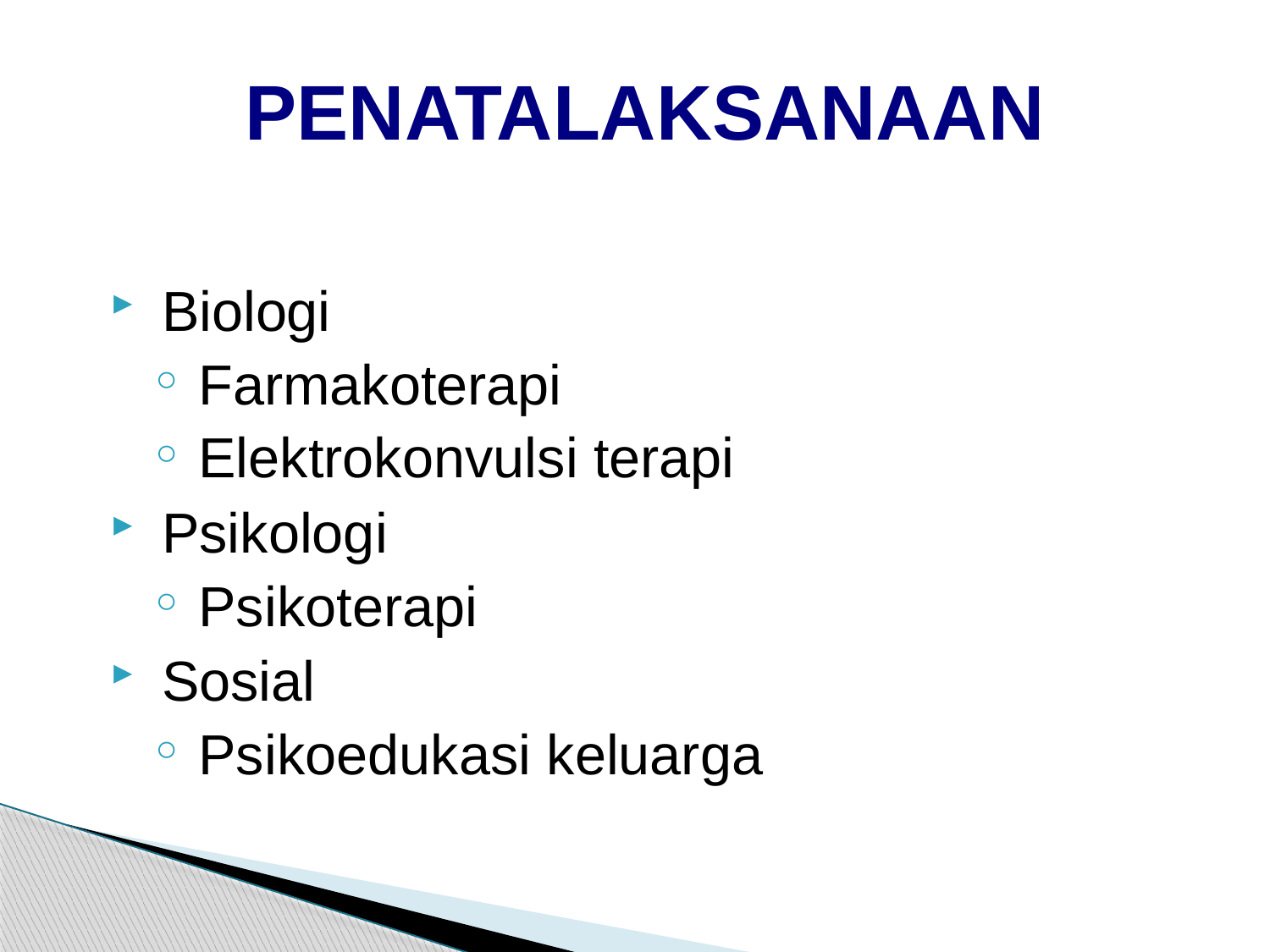

# PENATALAKSANAAN
 Biologi
 Farmakoterapi
 Elektrokonvulsi terapi
 Psikologi
 Psikoterapi
 Sosial
 Psikoedukasi keluarga